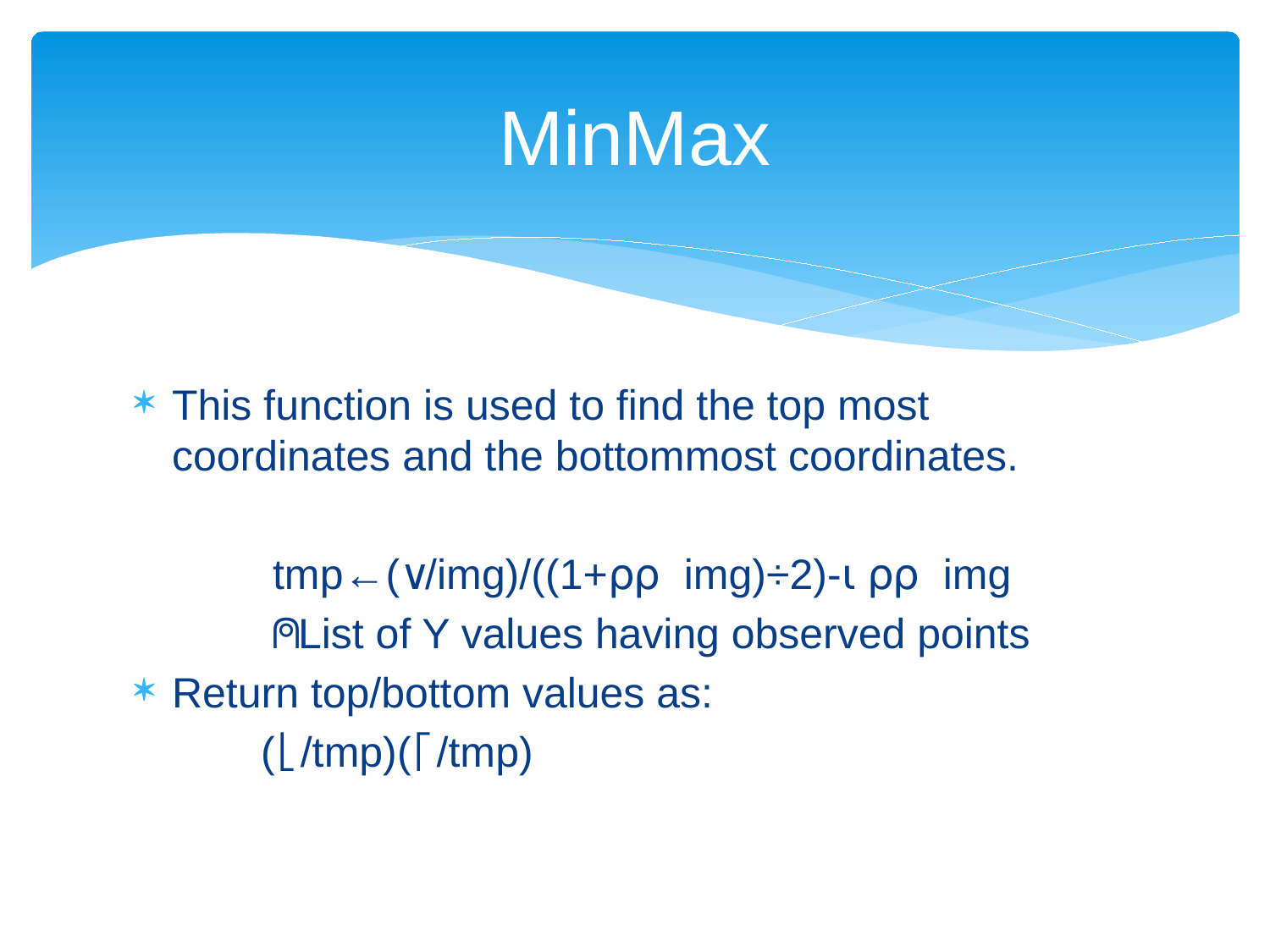

# MinMax
This function is used to find the top most coordinates and the bottommost coordinates.

	 tmp←(∨/img)/((1+⍬⍴⍴img)÷2)-⍳⍬⍴⍴img
	⍝ List of Y values having observed points
Return top/bottom values as:
	(⌊/tmp)(⌈/tmp)